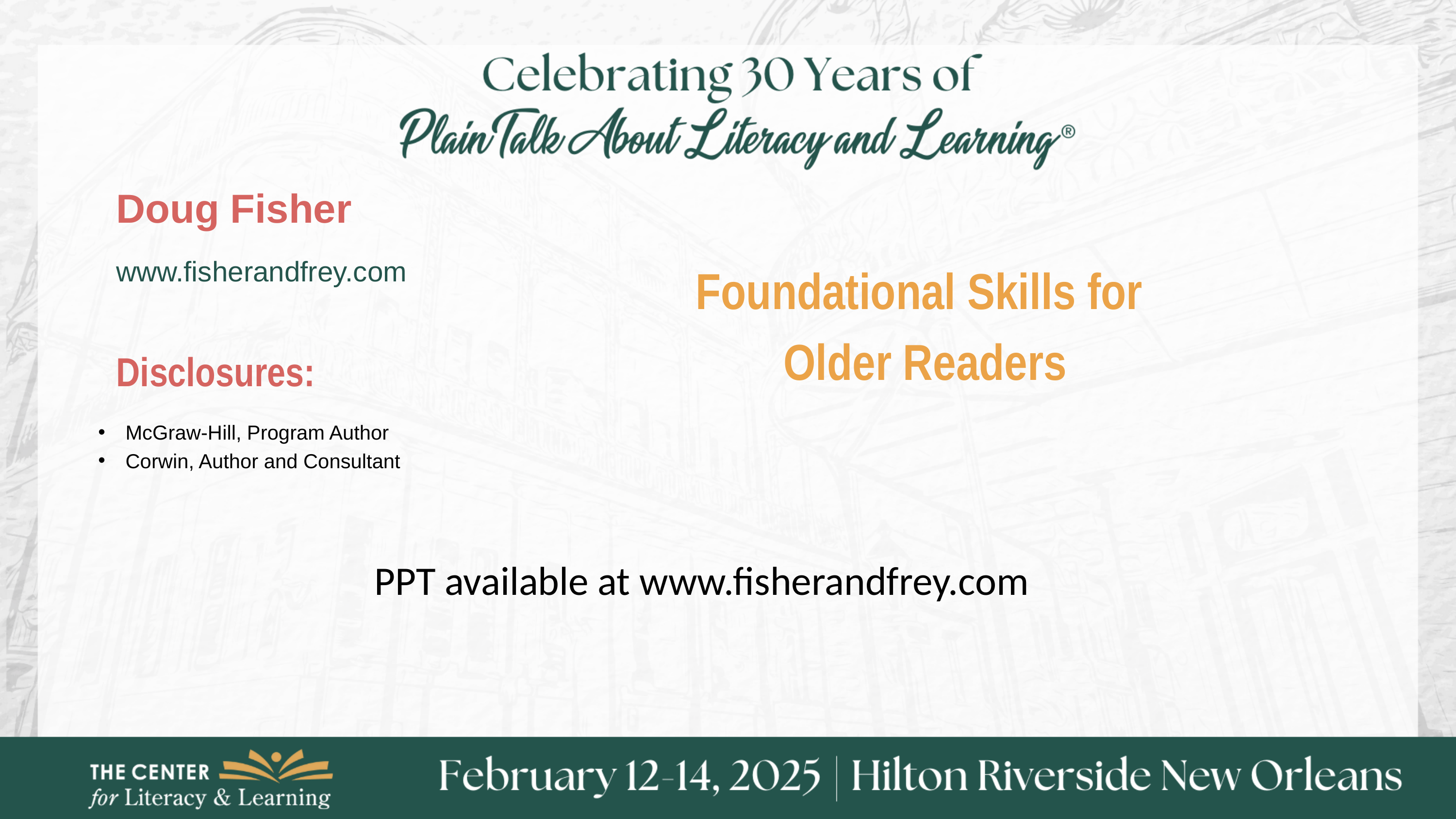

Doug Fisher
www.fisherandfrey.com

Foundational Skills for
Older Readers
McGraw-Hill, Program Author
Corwin, Author and Consultant
PPT available at www.fisherandfrey.com